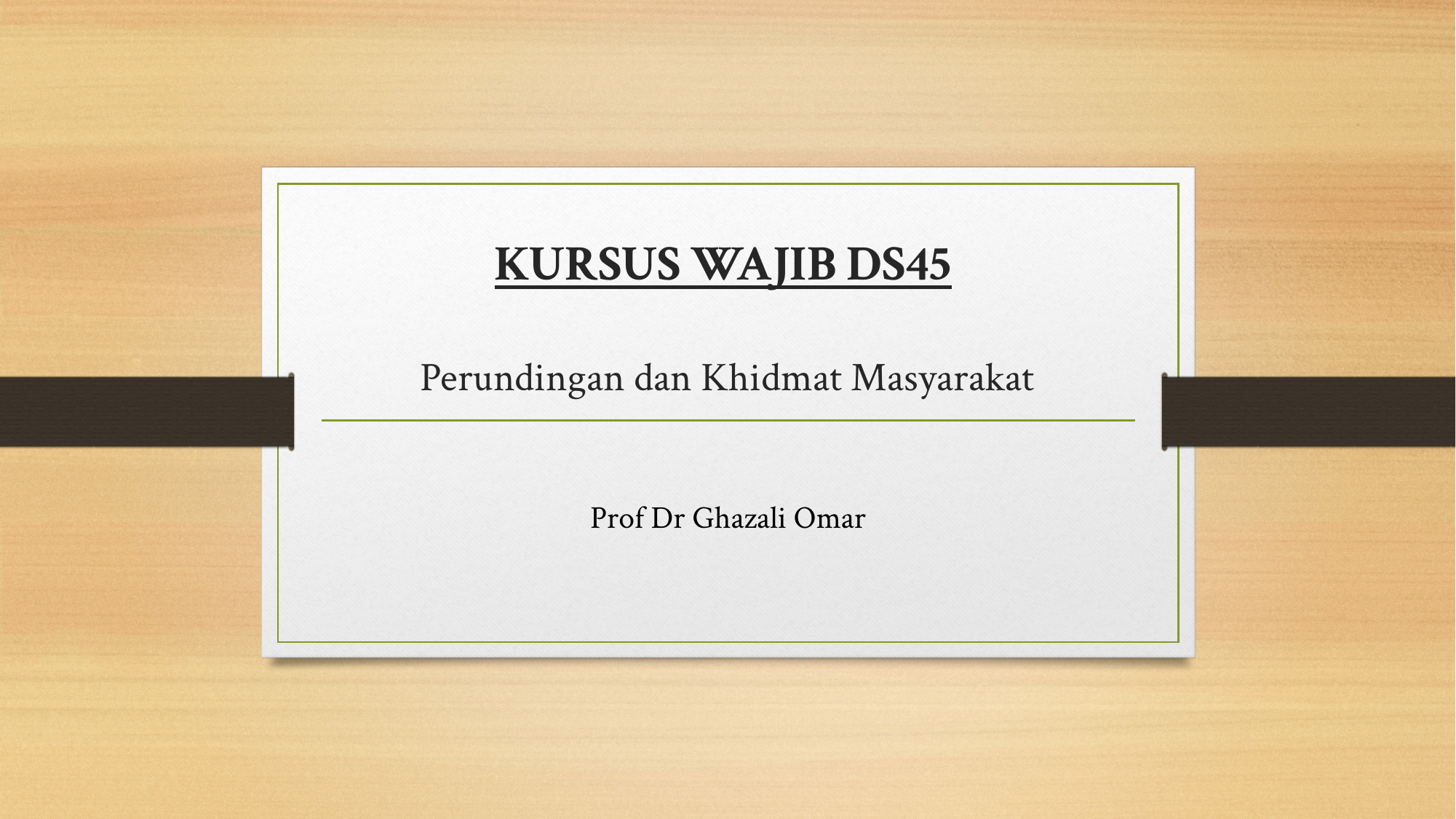

# KURSUS WAJIB DS45 Perundingan dan Khidmat Masyarakat

Prof Dr Ghazali Omar